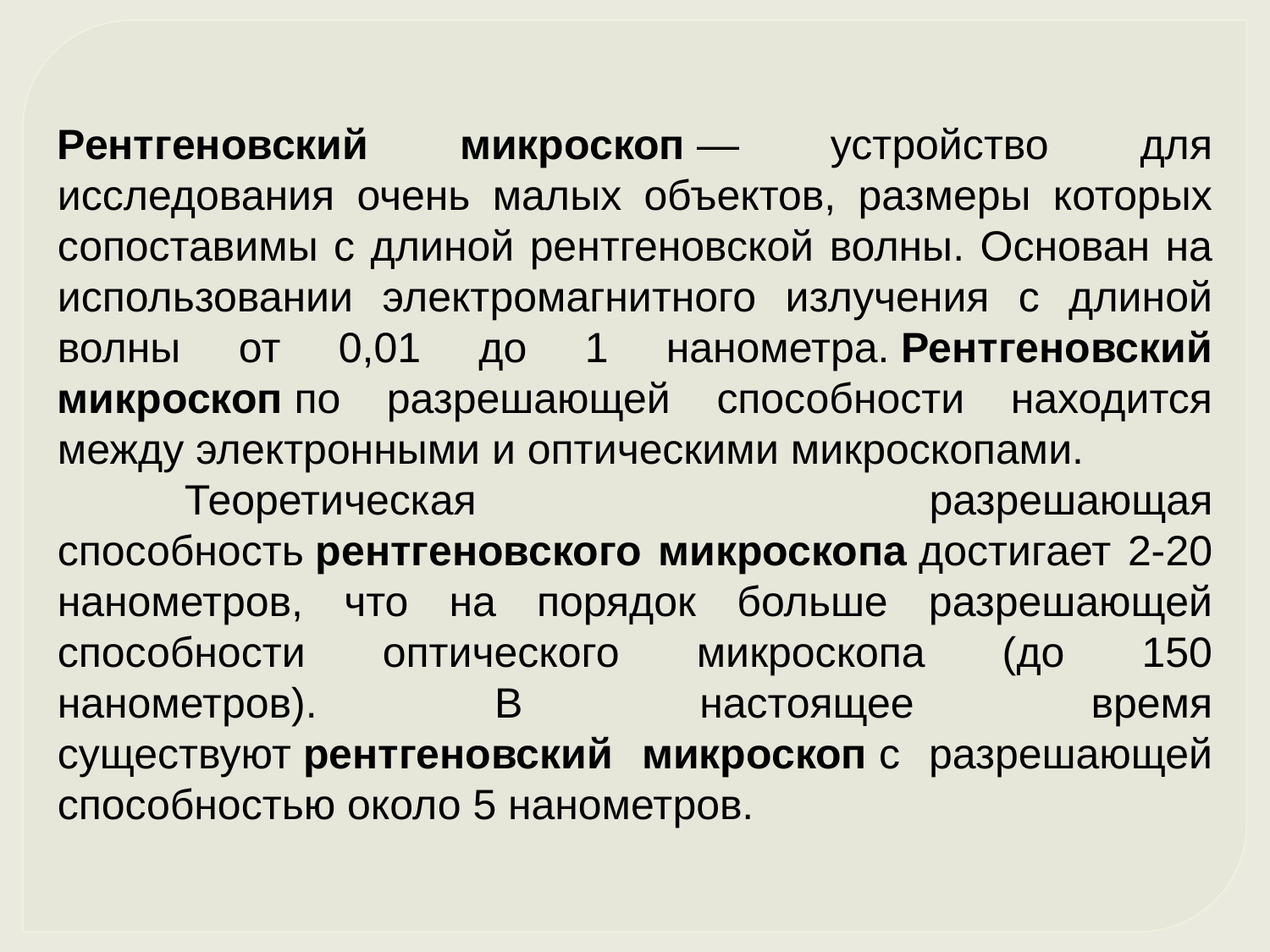

Рентгеновский микроскоп — устройство для исследования очень малых объектов, размеры которых сопоставимы с длиной рентгеновской волны. Основан на использовании электромагнитного излучения с длиной волны от 0,01 до 1 нанометра. Рентгеновский микроскоп по разрешающей способности находится между электронными и оптическими микроскопами.
	Теоретическая разрешающая способность рентгеновского микроскопа достигает 2-20 нанометров, что на порядок больше разрешающей способности оптического микроскопа (до 150 нанометров). В настоящее время существуют рентгеновский микроскоп с разрешающей способностью около 5 нанометров.